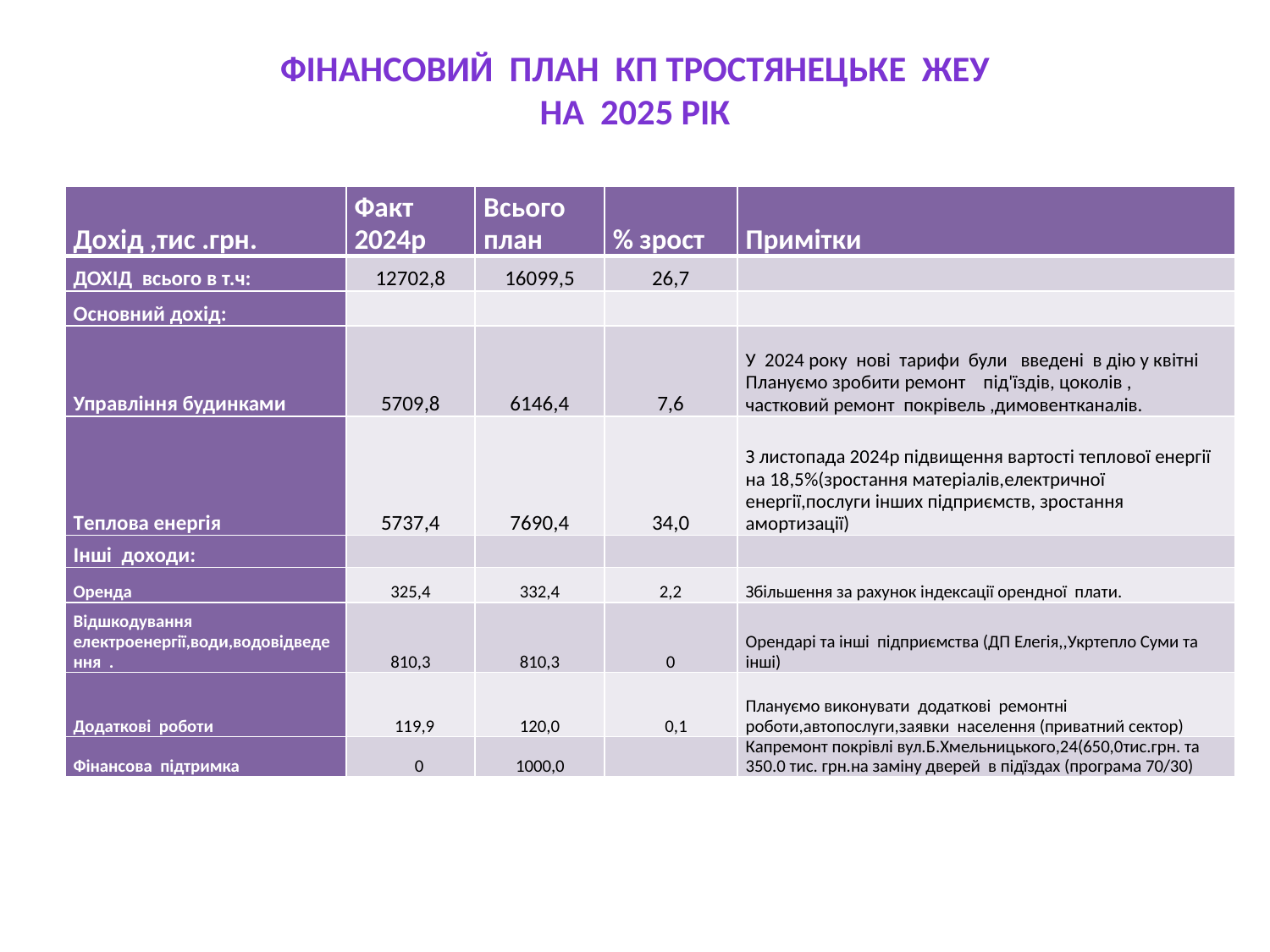

# ФІНАНСОВИЙ  ПЛАН  КП ТРОСТЯНЕЦЬКЕ  ЖЕУ на  2025 рік
| Дохід ,тис .грн. | Факт 2024р | Всього план | % зрост | Примітки |
| --- | --- | --- | --- | --- |
| ДОХІД всього в т.ч: | 12702,8 | 16099,5 | 26,7 |  |
| Основний дохід: |  |  |  |  |
| Управління будинками | 5709,8 | 6146,4 | 7,6 | У 2024 року нові тарифи були введені в дію у квітні Плануємо зробити ремонт під'їздів, цоколів , частковий ремонт покрівель ,димовентканалів. |
| Теплова енергія | 5737,4 | 7690,4 | 34,0 | З листопада 2024р підвищення вартості теплової енергії на 18,5%(зростання матеріалів,електричної енергії,послуги інших підприємств, зростання амортизації) |
| Інші доходи: |  |  |  |  |
| Оренда | 325,4 | 332,4 | 2,2 | Збільшення за рахунок індексації орендної плати. |
| Відшкодування електроенергії,води,водовідведення . | 810,3 | 810,3 | 0 | Орендарі та інші підприємства (ДП Елегія,,Укртепло Суми та інші) |
| Додаткові роботи | 119,9 | 120,0 | 0,1 | Плануємо виконувати додаткові ремонтні роботи,автопослуги,заявки населення (приватний сектор) |
| Фінансова підтримка | 0 | 1000,0 |  | Капремонт покрівлі вул.Б.Хмельницького,24(650,0тис.грн. та 350.0 тис. грн.на заміну дверей в підїздах (програма 70/30) |